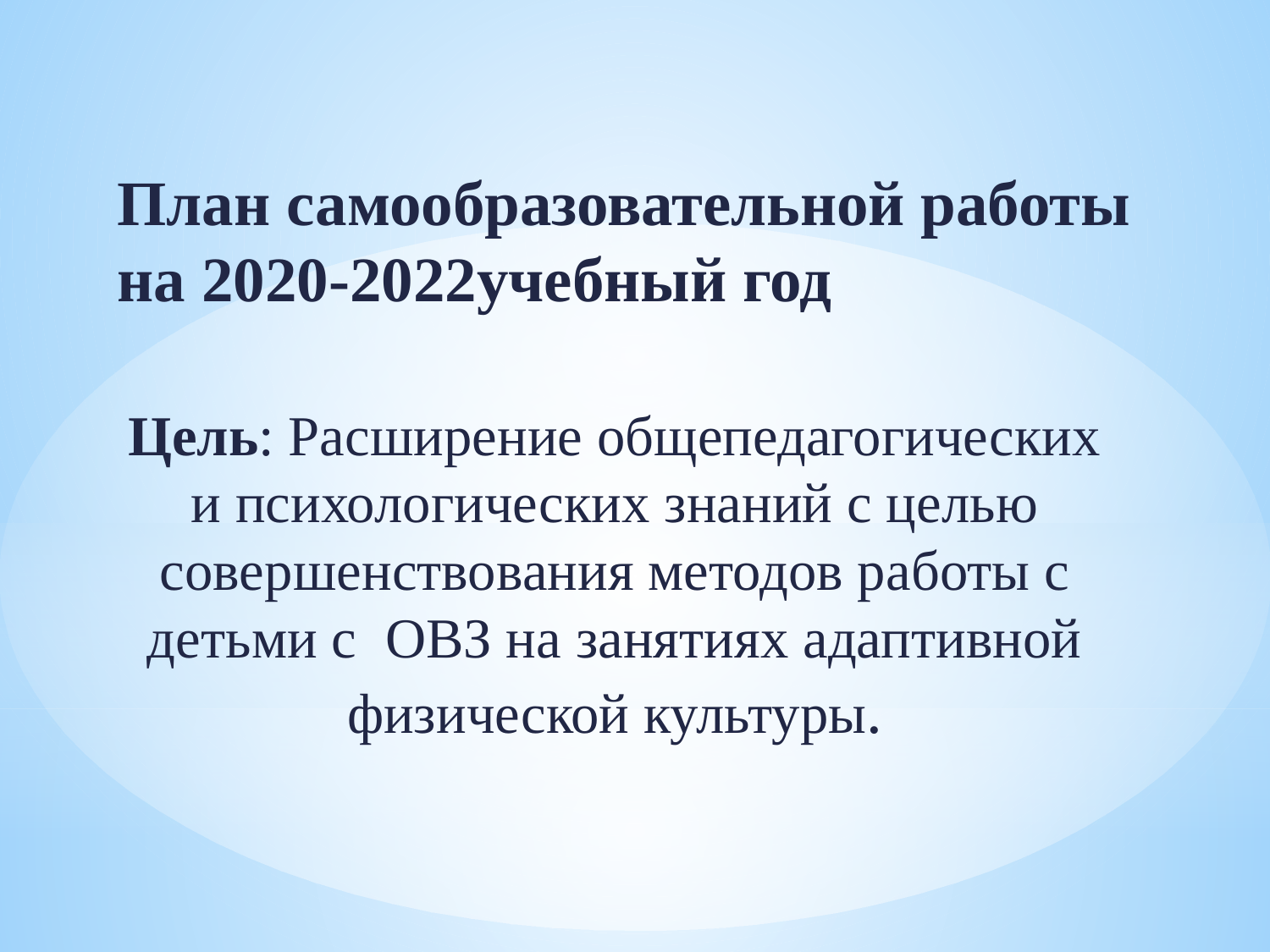

План самообразовательной работы на 2020-2022учебный год
Цель: Расширение общепедагогических и психологических знаний с целью совершенствования методов работы с детьми с  ОВЗ на занятиях адаптивной физической культуры.